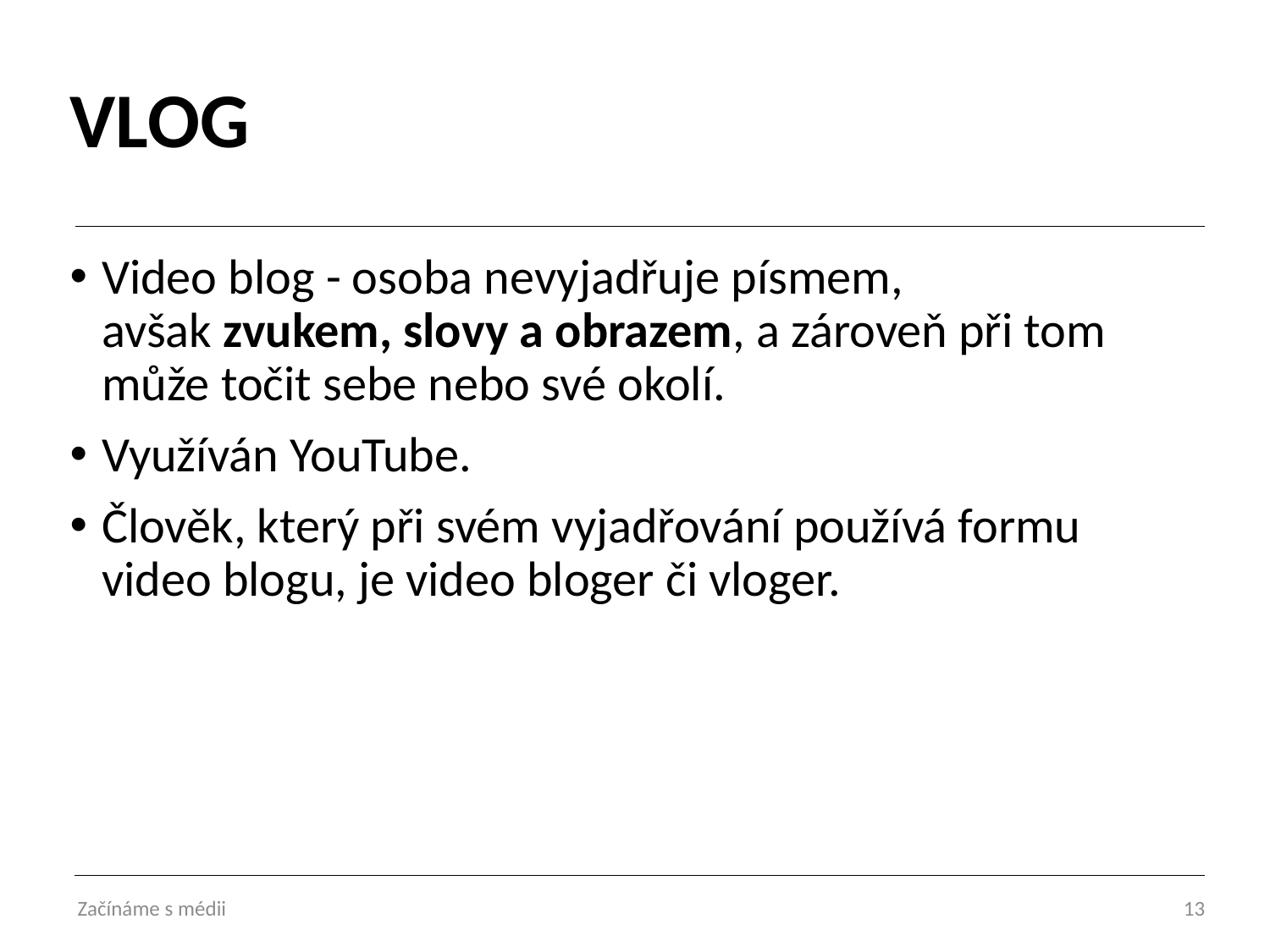

# VLOG
Video blog - osoba nevyjadřuje písmem, avšak zvukem, slovy a obrazem, a zároveň při tom může točit sebe nebo své okolí.
Využíván YouTube.
Člověk, který při svém vyjadřování používá formu video blogu, je video bloger či vloger.

Začínáme s médii
13